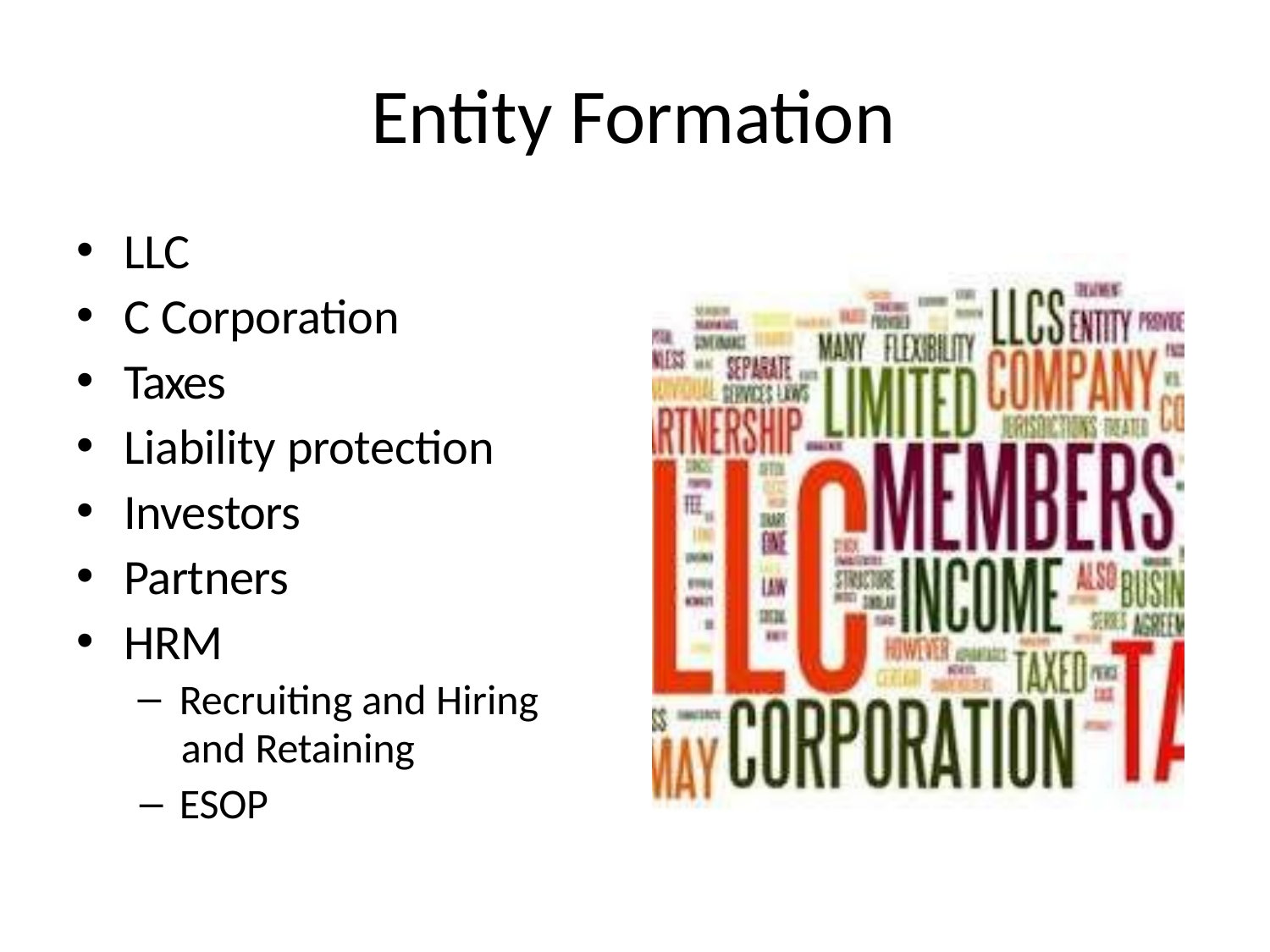

# Entity Formation
LLC
C Corporation
Taxes
Liability protection
Investors
Partners
HRM
Recruiting and Hiring
and Retaining
ESOP